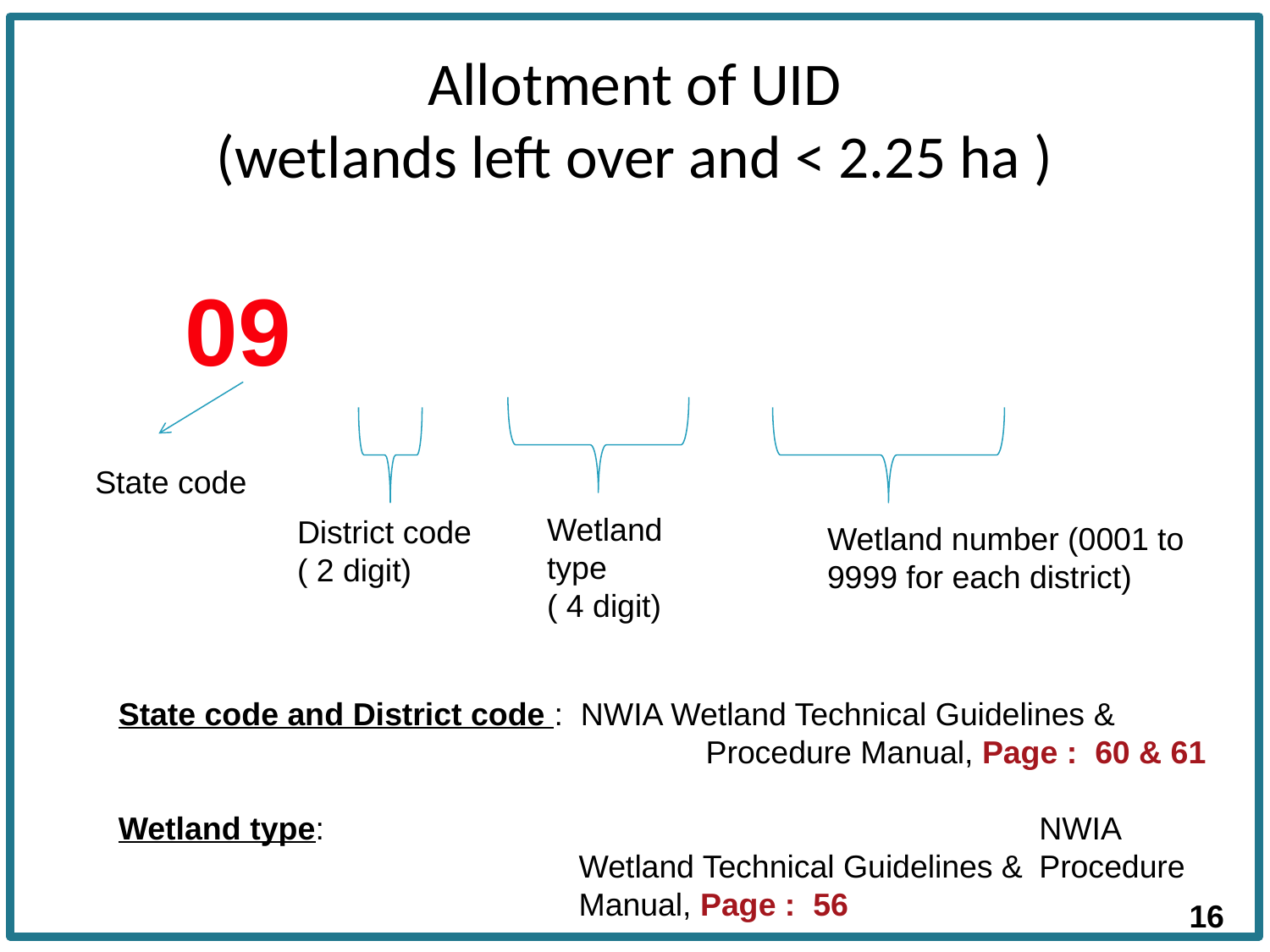

# Allotment of UID (wetlands left over and < 2.25 ha )
09_ _ _ _ _ _ _ _ _ _

State code
Wetland type
( 4 digit)
District code
( 2 digit)
Wetland number (0001 to 9999 for each district)
State code and District code :  NWIA Wetland Technical Guidelines & 	Procedure Manual, Page :  60 & 61

Wetland type: 	NWIA Wetland Technical Guidelines & 	Procedure Manual, Page :  56

16